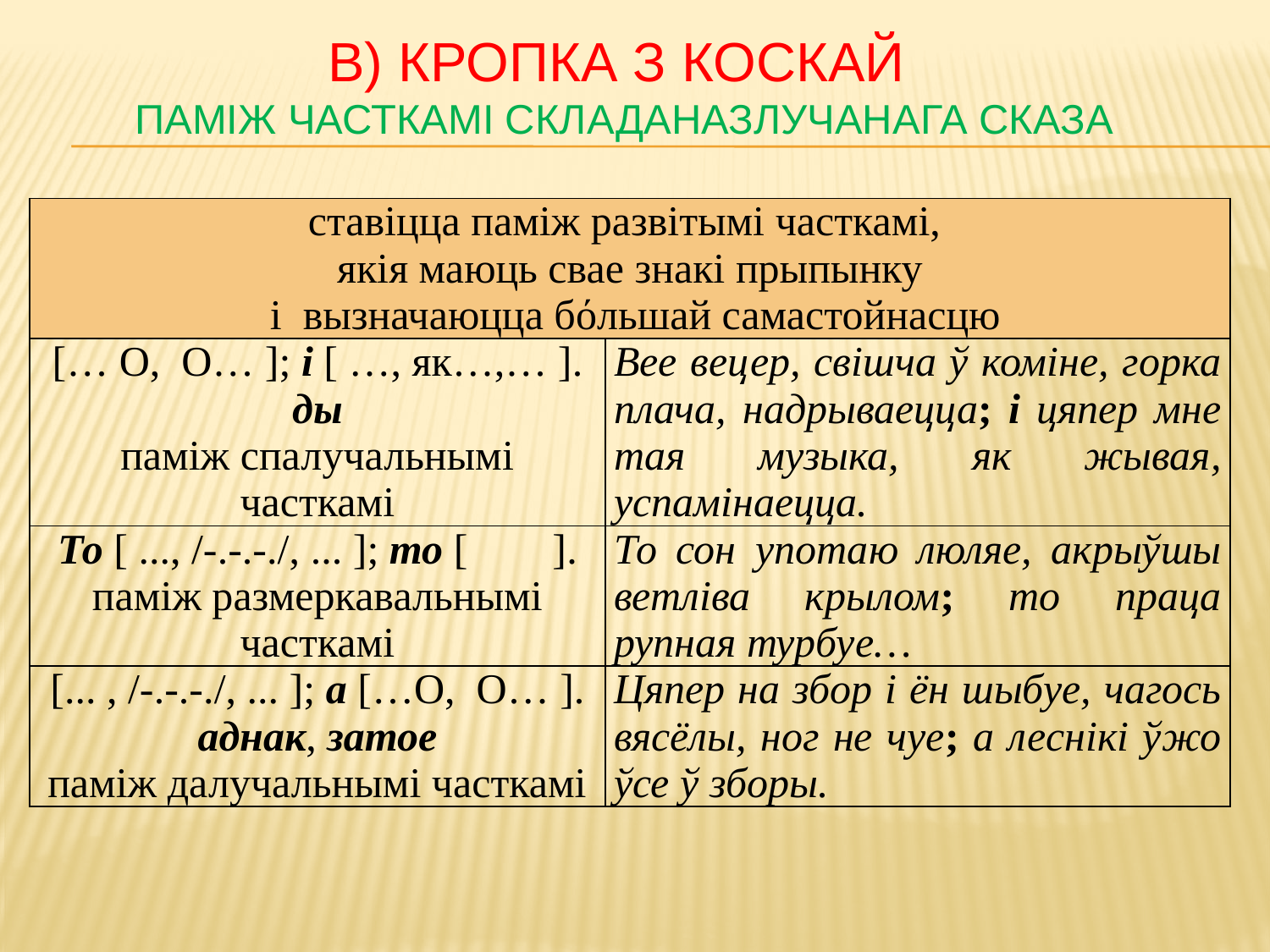

# В) Кропка з коскай паміж часткамі складаназлучанага сказа
| ставіцца паміж развітымі часткамі, якія маюць свае знакі прыпынку і вызначаюцца бόльшай самастойнасцю |  |
| --- | --- |
| [… О, О… ]; і [ …, як…,… ]. ды паміж спалучальнымі часткамі | Вее вецер, свішча ў коміне, горка плача, надрываецца; і цяпер мне тая музыка, як жывая, успамінаецца. |
| То [ ..., /-.-.-./, ... ]; то [ ]. паміж размеркавальнымі часткамі | То сон употаю люляе, акрыўшы ветліва крылом; то праца рупная турбуе… |
| [... , /-.-.-./, ... ]; а […О, О… ]. аднак, затое паміж далучальнымі часткамі | Цяпер на збор і ён шыбуе, чагось вясёлы, ног не чуе; а леснікі ўжо ўсе ў зборы. |